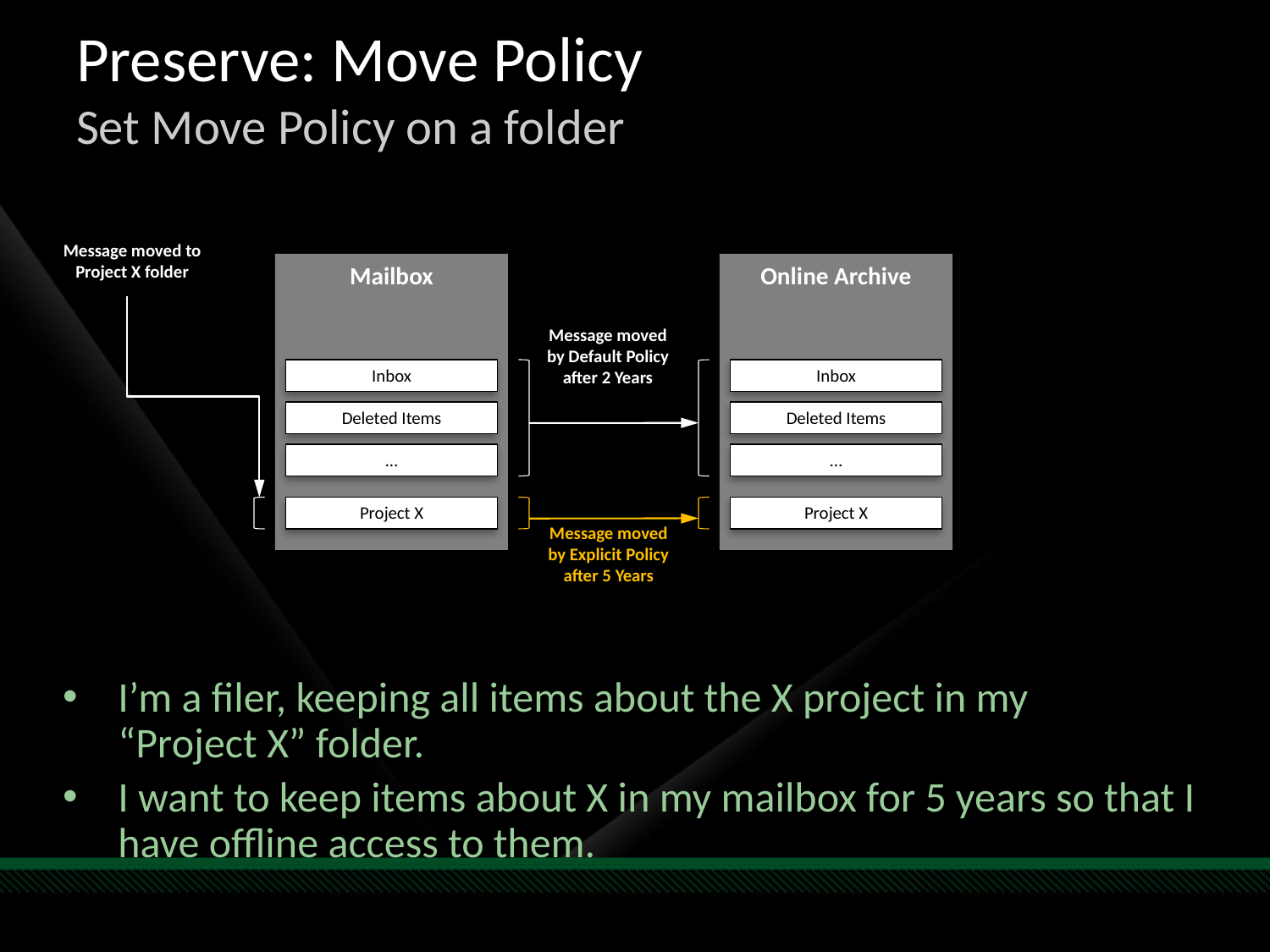

Preserve: Move Policy
Set Move Policy on a folder
Message moved to Project X folder
Mailbox
Online Archive
 2-10 yrs of E-mail
 Size 10-30GB
 Online Only
 1-2 yrs of E-mail
 Size 2-10GB
 Online and Offline
Message moved by Default Policy after 2 Years
Inbox
Inbox

Deleted Items
Deleted Items
…
…

Project X

Project X
Message moved by Explicit Policy after 5 Years
I’m a filer, keeping all items about the X project in my
“Project X” folder.
I want to keep items about X in my mailbox for 5 years so that I have offline access to them.